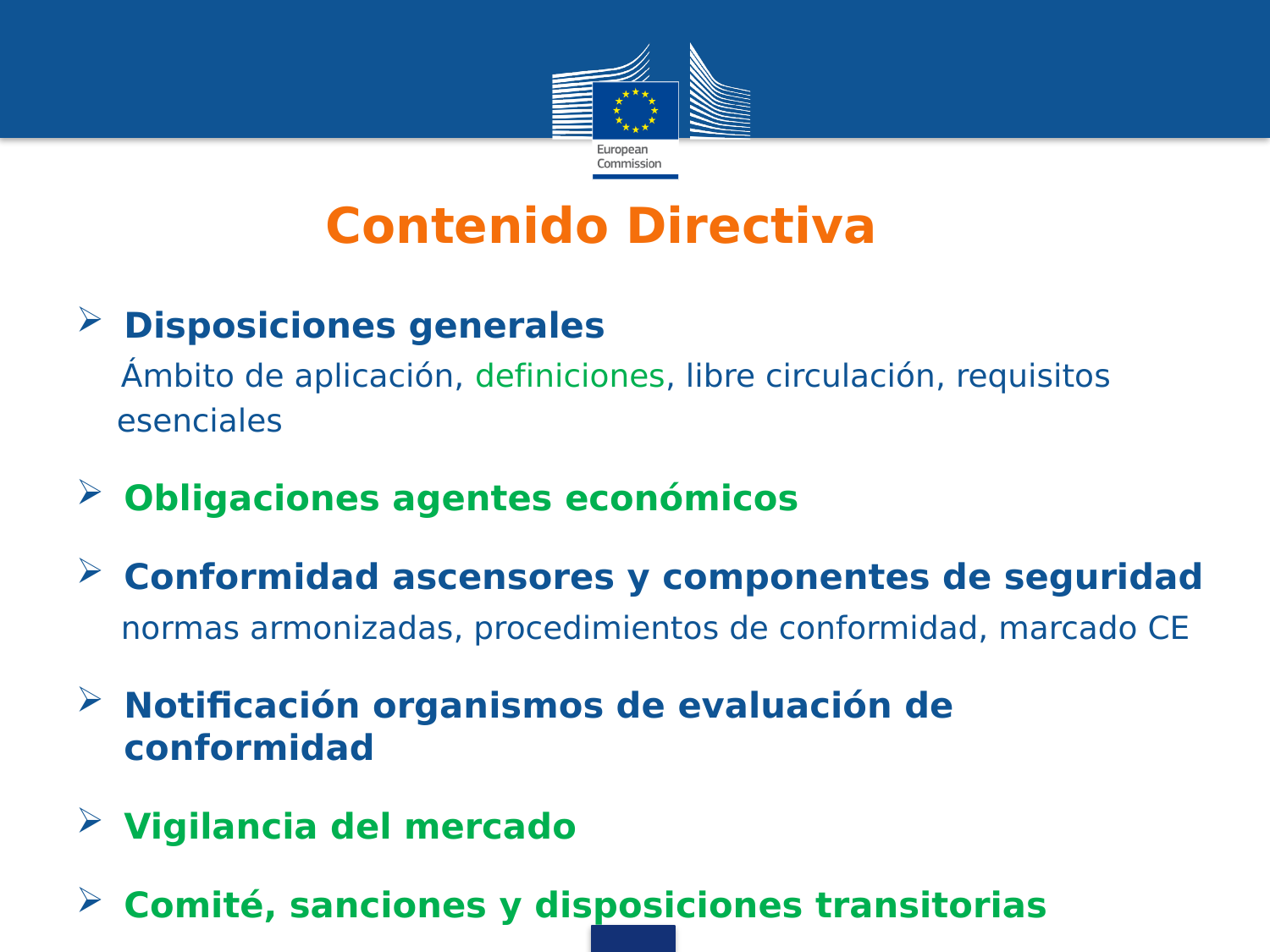

# Contenido Directiva
Disposiciones generales
    Ámbito de aplicación, definiciones, libre circulación, requisitos
    esenciales

Obligaciones agentes económicos

Conformidad ascensores y componentes de seguridad
    normas armonizadas, procedimientos de conformidad, marcado CE

Notificación organismos de evaluación de conformidad

Vigilancia del mercado

Comité, sanciones y disposiciones transitorias